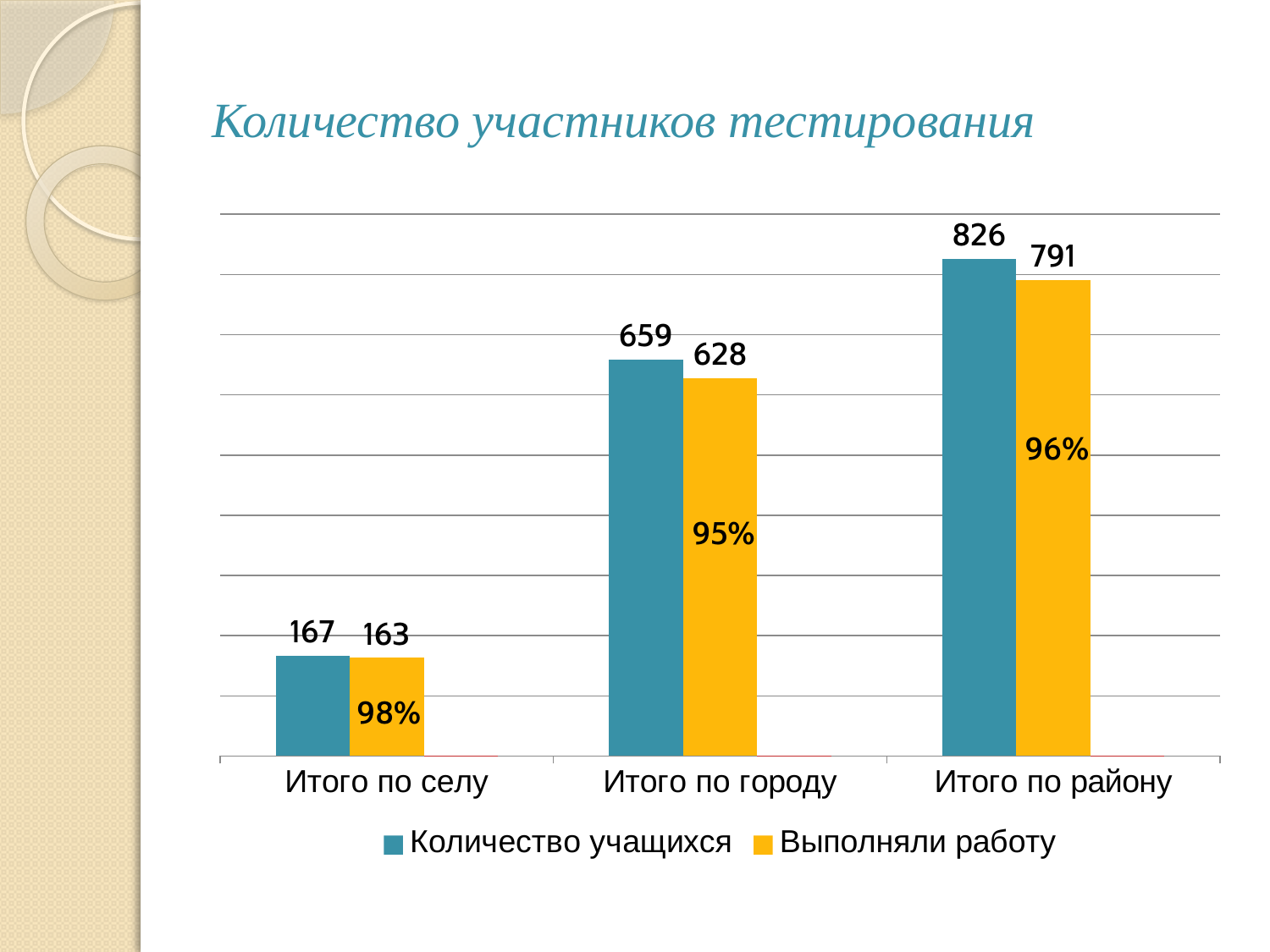

# Количество участников тестирования

### Chart

| Category | Количество учащихся | Выполняли работу | Столбец2 |
|---|---|---|---|
| Итого по селу | 167.0 | 163.0 | 0.9760479041916168 |
| Итого по городу | 659.0 | 628.0 | 0.952959028831563 |
| Итого по району | 826.0 | 791.0 | 0.9576271186440689 |